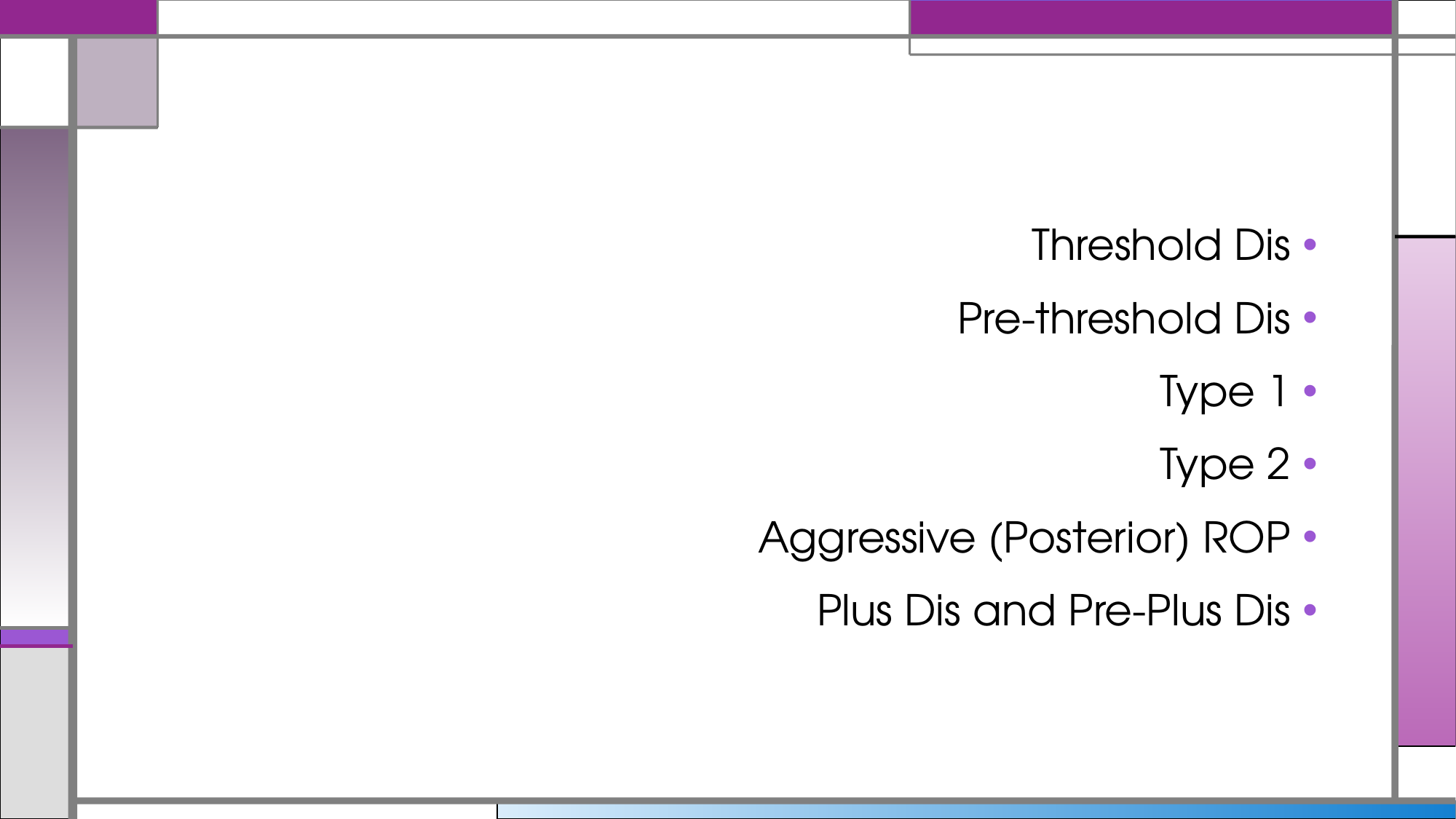

#
Threshold Dis
Pre-threshold Dis
Type 1
Type 2
Aggressive (Posterior) ROP
Plus Dis and Pre-Plus Dis